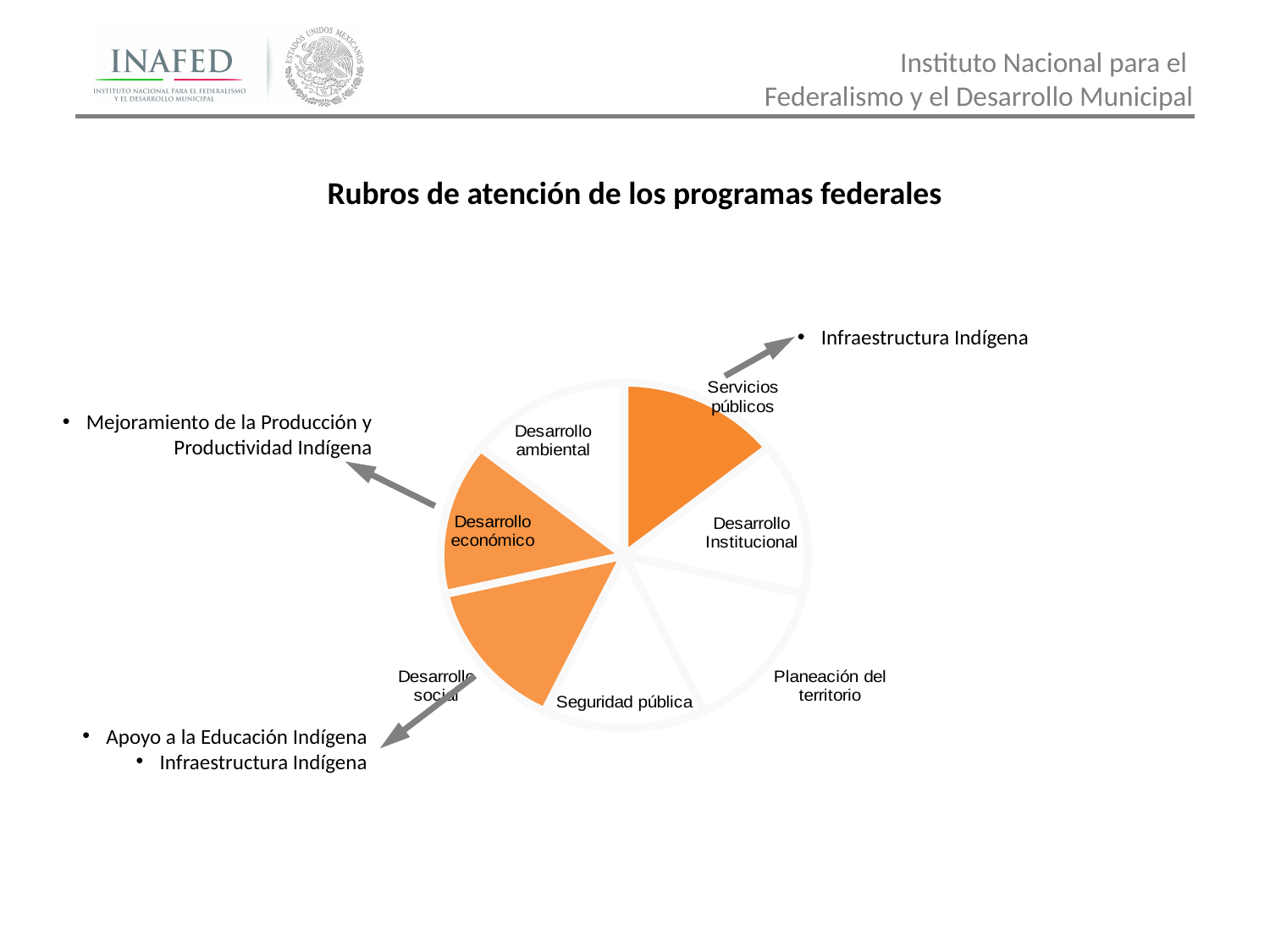

Rubros de atención de los programas federales
Infraestructura Indígena

### Chart

| Category |  |
|---|---|
| Servicios públicos | 0.1428571428571429 |
| Desarrollo Institucional | 0.1428571428571429 |
| Planeación del territorio | 0.1428571428571429 |
| Seguridad pública | 0.1428571428571429 |
| Desarrollo social | 0.1428571428571429 |
| Desarrollo económico | 0.1428571428571429 |
| Desarrollo ambiental | 0.1428571428571429 |
Mejoramiento de la Producción y Productividad Indígena
Apoyo a la Educación Indígena
Infraestructura Indígena